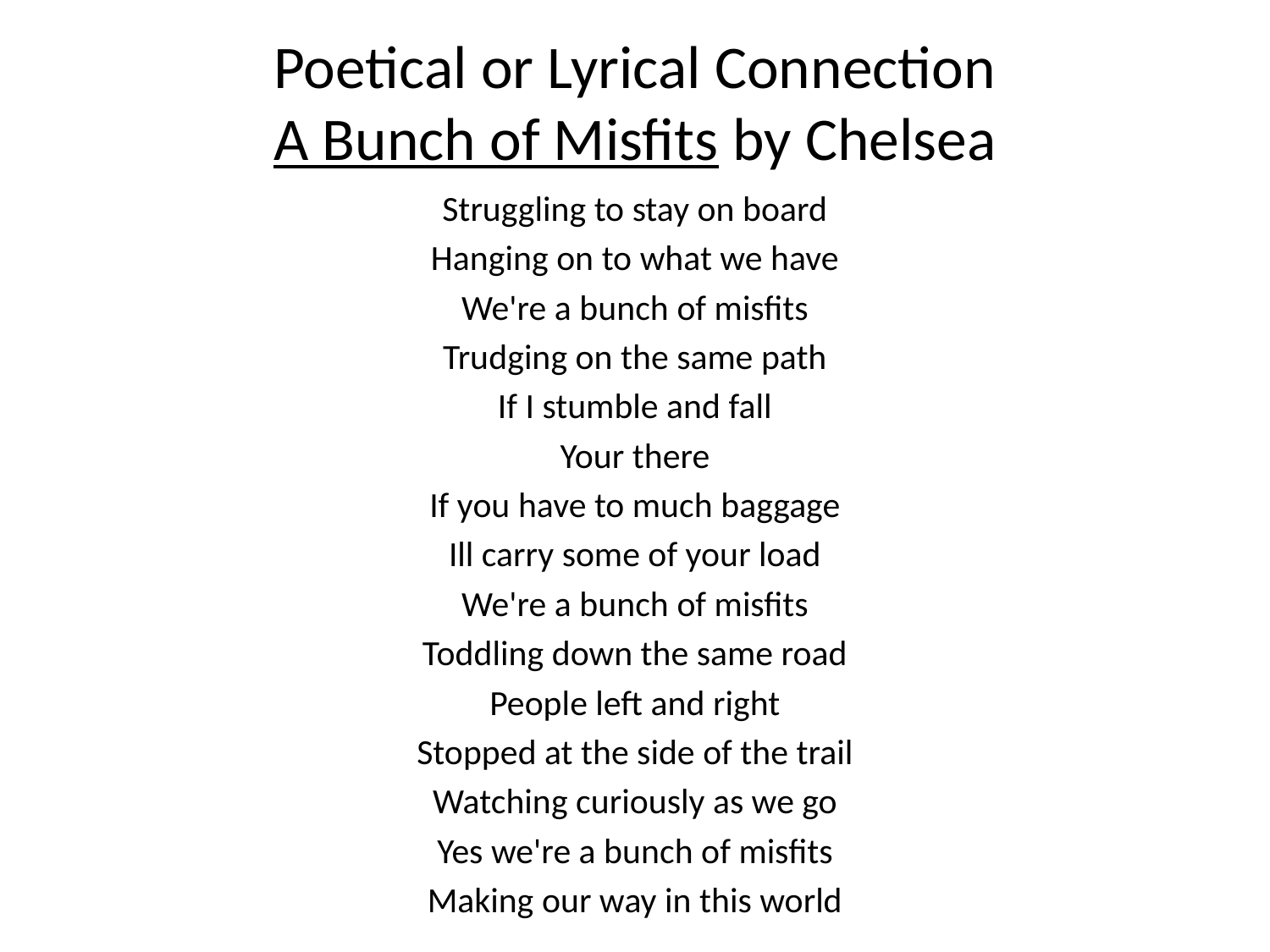

# Poetical or Lyrical Connection A Bunch of Misfits by Chelsea
Struggling to stay on board
Hanging on to what we have
We're a bunch of misfits
Trudging on the same path
If I stumble and fall
Your there
If you have to much baggage
Ill carry some of your load
We're a bunch of misfits
Toddling down the same road
People left and right
Stopped at the side of the trail
Watching curiously as we go
Yes we're a bunch of misfits
Making our way in this world